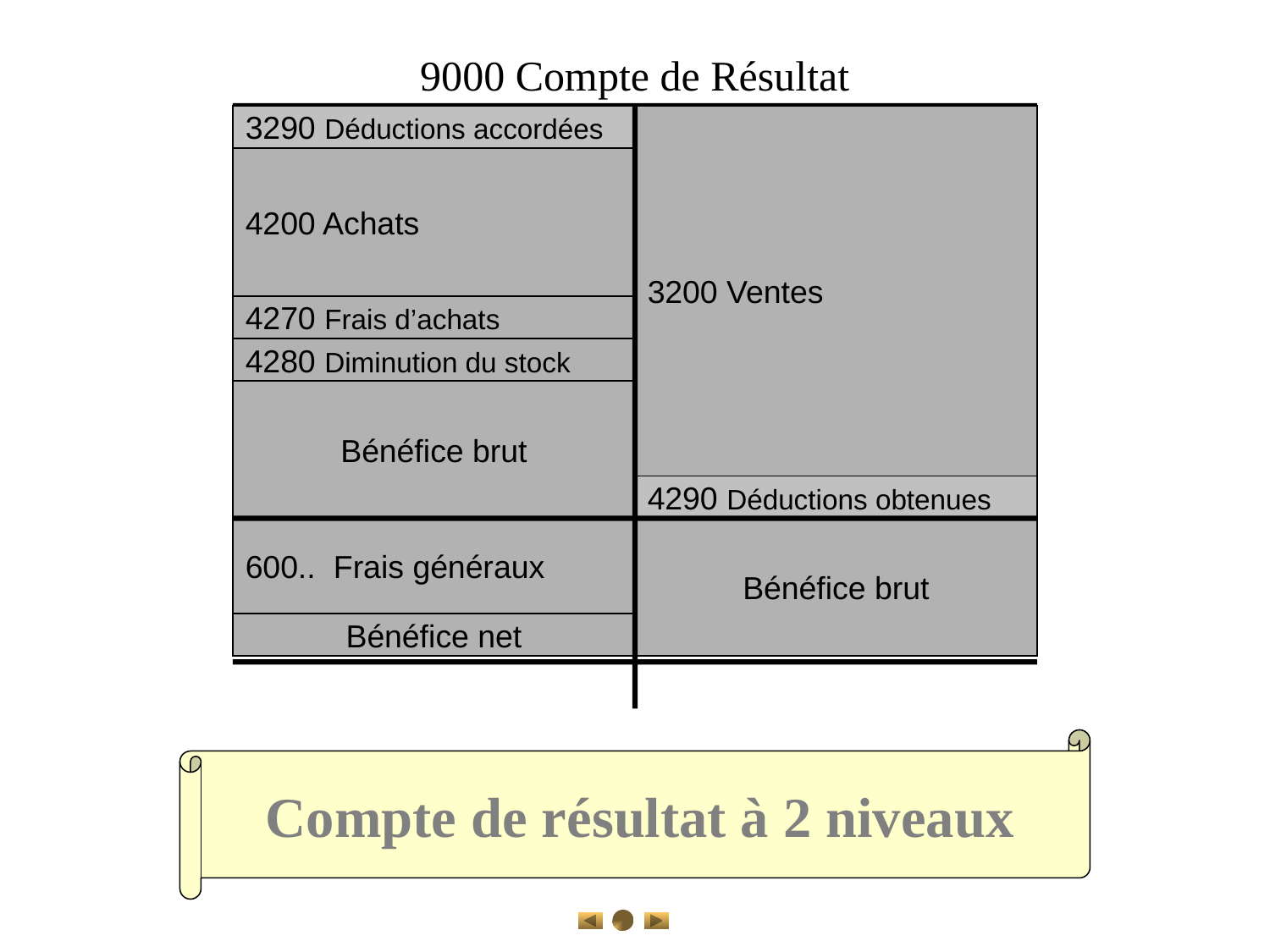

9000 Compte de Résultat

3290 Déductions accordées

3200 Ventes

4200 Achats
4270 Frais d’achats
4280 Diminution du stock
Bénéfice brut
4290 Déductions obtenues
600..  Frais généraux

Bénéfice brut

Bénéfice net

Compte de résultat à 2 niveaux